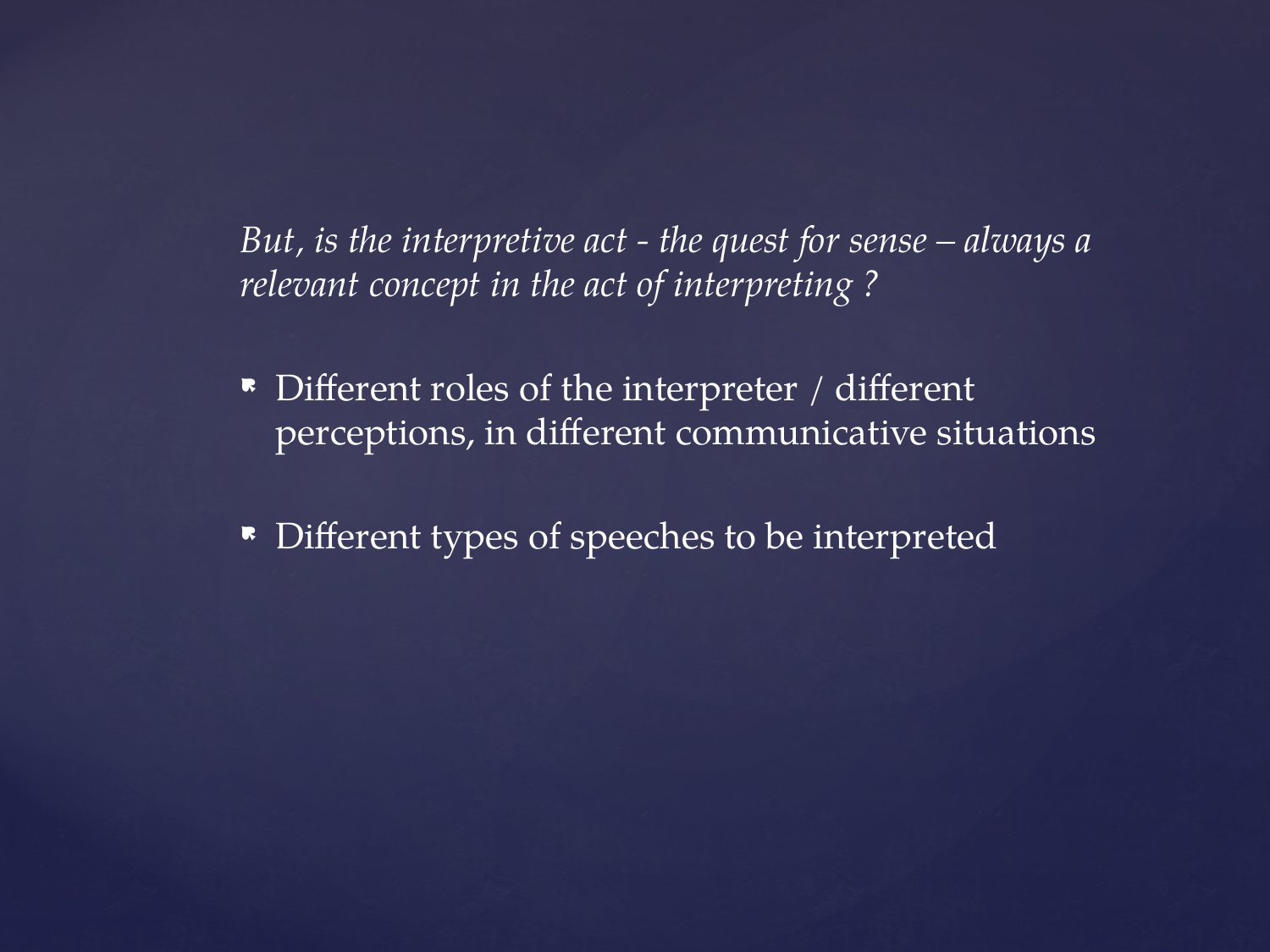

But, is the interpretive act - the quest for sense – always a relevant concept in the act of interpreting ?

Different roles of the interpreter / different perceptions, in different communicative situations

Different types of speeches to be interpreted
#